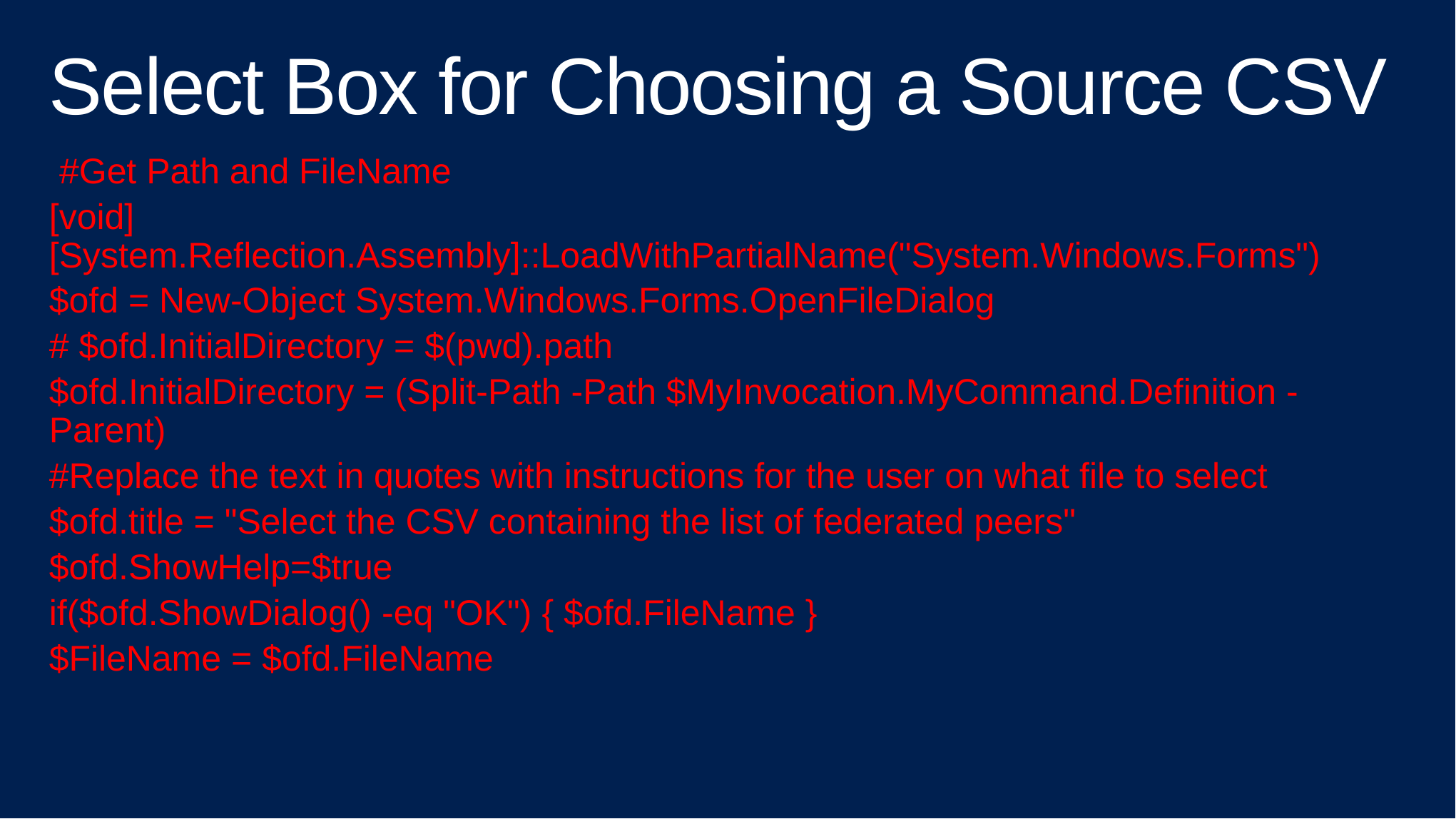

# Select Box for Choosing a Source CSV
 #Get Path and FileName
[void] [System.Reflection.Assembly]::LoadWithPartialName("System.Windows.Forms")
$ofd = New-Object System.Windows.Forms.OpenFileDialog
# $ofd.InitialDirectory = $(pwd).path
$ofd.InitialDirectory = (Split-Path -Path $MyInvocation.MyCommand.Definition -Parent)
#Replace the text in quotes with instructions for the user on what file to select
$ofd.title = "Select the CSV containing the list of federated peers"
$ofd.ShowHelp=$true
if($ofd.ShowDialog() -eq "OK") { $ofd.FileName }
$FileName = $ofd.FileName